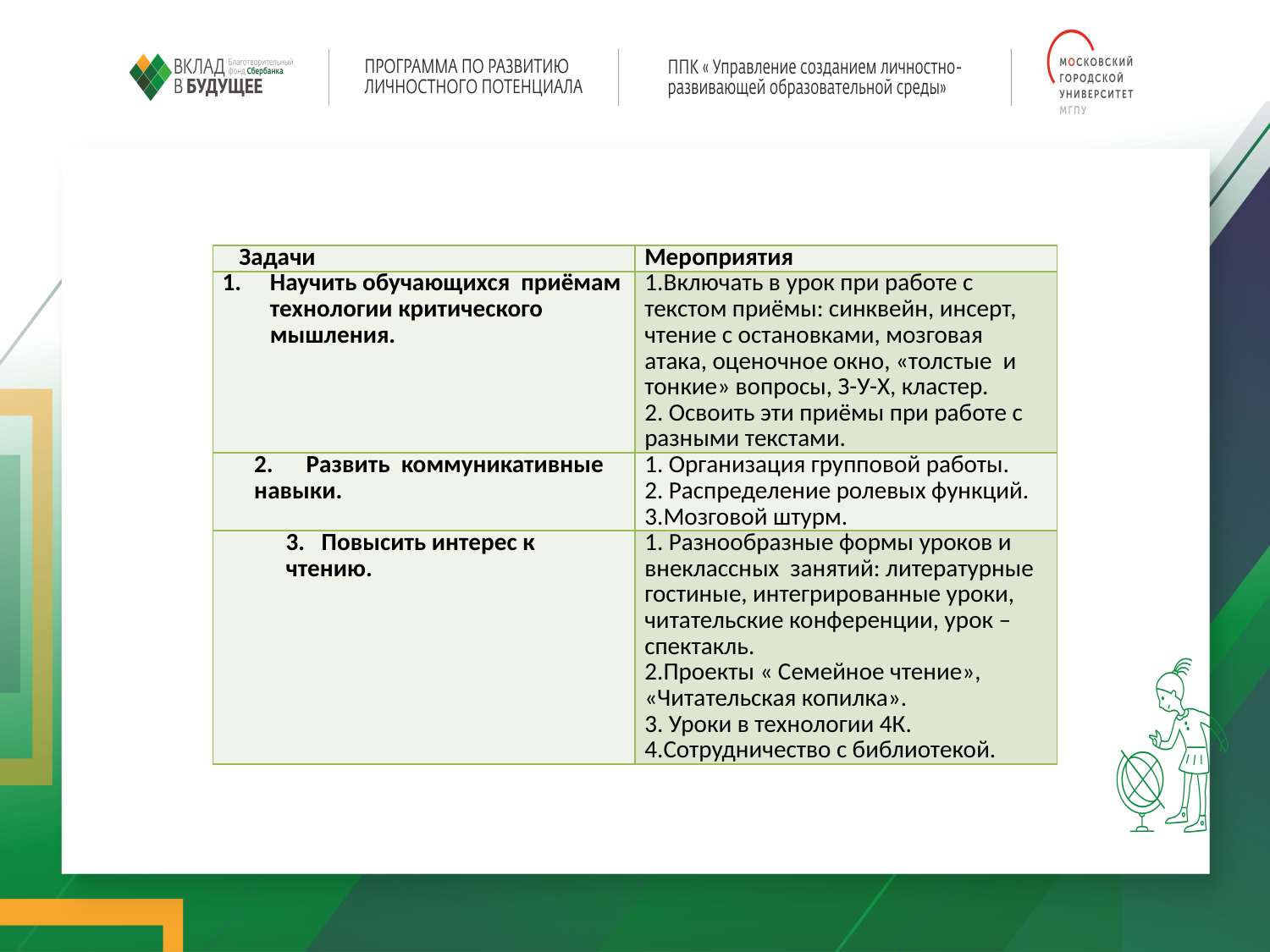

| Задачи | Мероприятия |
| --- | --- |
| Научить обучающихся приёмам технологии критического мышления. | 1.Включать в урок при работе с текстом приёмы: синквейн, инсерт, чтение с остановками, мозговая атака, оценочное окно, «толстые и тонкие» вопросы, З-У-Х, кластер. 2. Освоить эти приёмы при работе с разными текстами. |
| 2. Развить коммуникативные навыки. | 1. Организация групповой работы. 2. Распределение ролевых функций. 3.Мозговой штурм. |
| 3. Повысить интерес к чтению. | 1. Разнообразные формы уроков и внеклассных занятий: литературные гостиные, интегрированные уроки, читательские конференции, урок –спектакль. 2.Проекты « Семейное чтение», «Читательская копилка». 3. Уроки в технологии 4К. 4.Сотрудничество с библиотекой. |